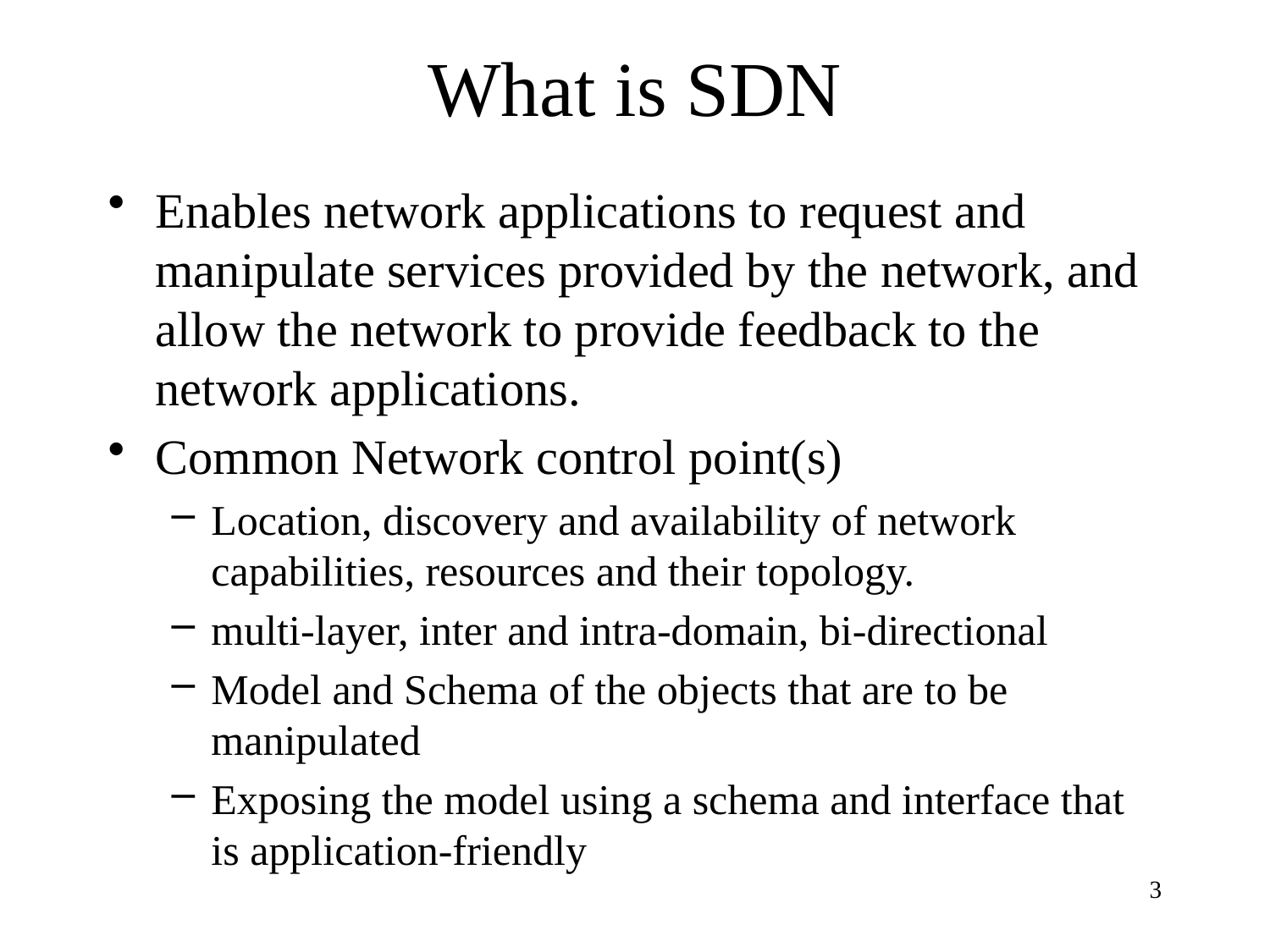

# What is SDN
Enables network applications to request and manipulate services provided by the network, and allow the network to provide feedback to the network applications.
Common Network control point(s)
Location, discovery and availability of network capabilities, resources and their topology.
multi-layer, inter and intra-domain, bi-directional
Model and Schema of the objects that are to be manipulated
Exposing the model using a schema and interface that is application-friendly

3